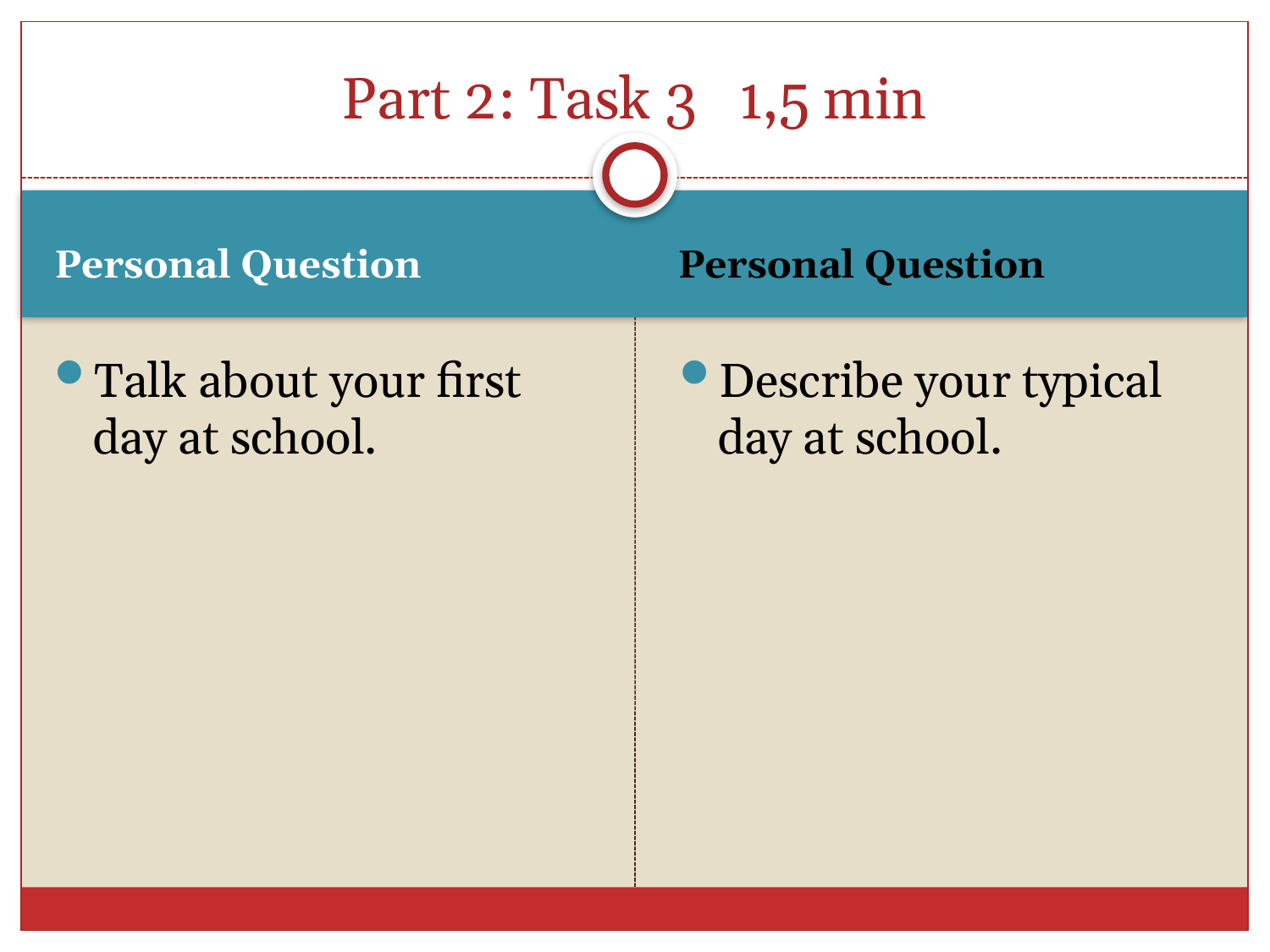

# Part 2: Task 3   1,5 min
Personal Question
Personal Question
Talk about your first day at school.
Describe your typical day at school.